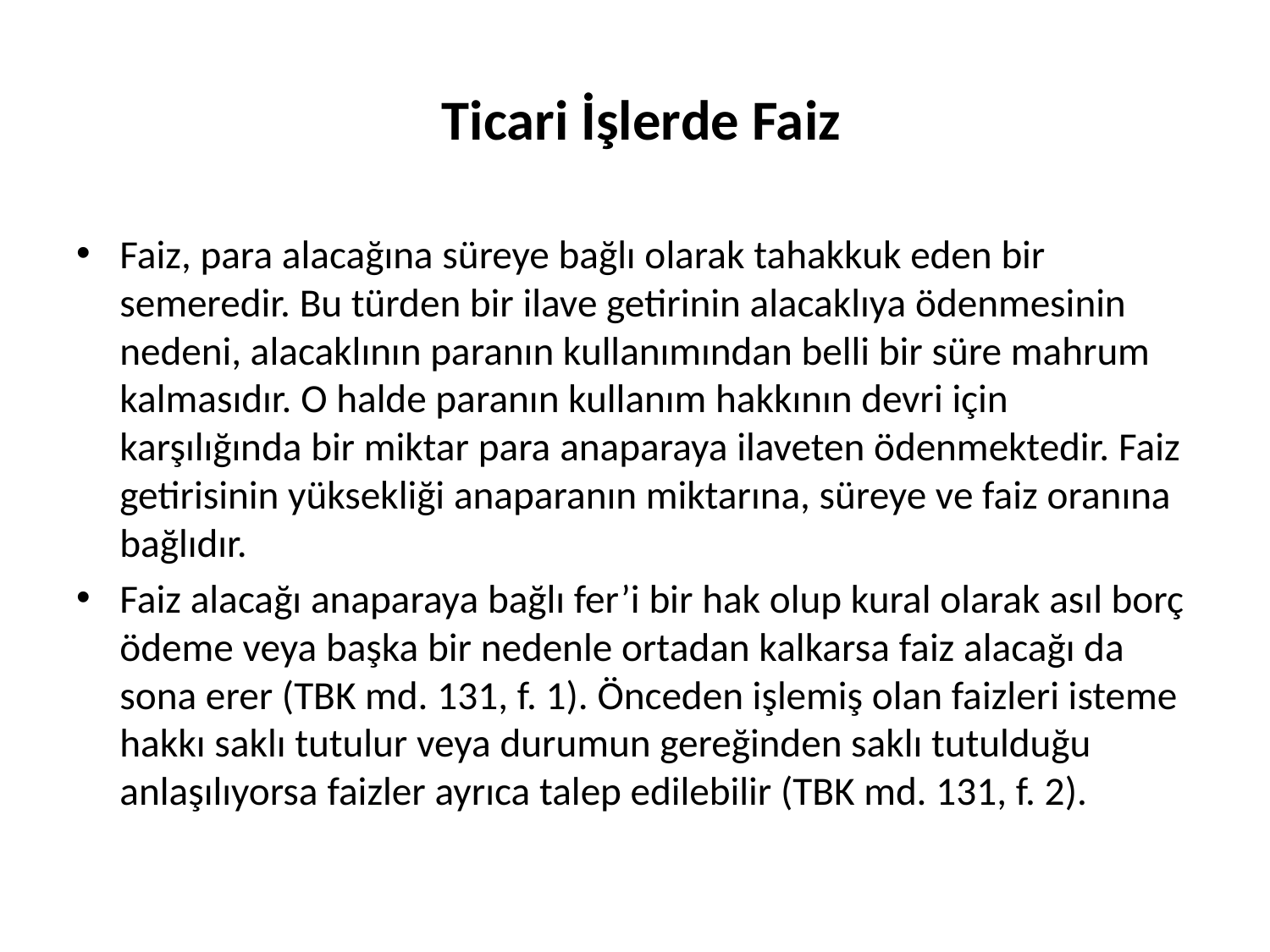

# Ticari İşlerde Faiz
Faiz, para alacağına süreye bağlı olarak tahakkuk eden bir semeredir. Bu türden bir ilave getirinin alacaklıya ödenmesinin nedeni, alacaklının paranın kullanımından belli bir süre mahrum kalmasıdır. O halde paranın kullanım hakkının devri için karşılığında bir miktar para anaparaya ilaveten ödenmektedir. Faiz getirisinin yüksekliği anaparanın miktarına, süreye ve faiz oranına bağlıdır.
Faiz alacağı anaparaya bağlı fer’i bir hak olup kural olarak asıl borç ödeme veya başka bir nedenle ortadan kalkarsa faiz alacağı da sona erer (TBK md. 131, f. 1). Önceden işlemiş olan faizleri isteme hakkı saklı tutulur veya durumun gereğinden saklı tutulduğu anlaşılıyorsa faizler ayrıca talep edilebilir (TBK md. 131, f. 2).